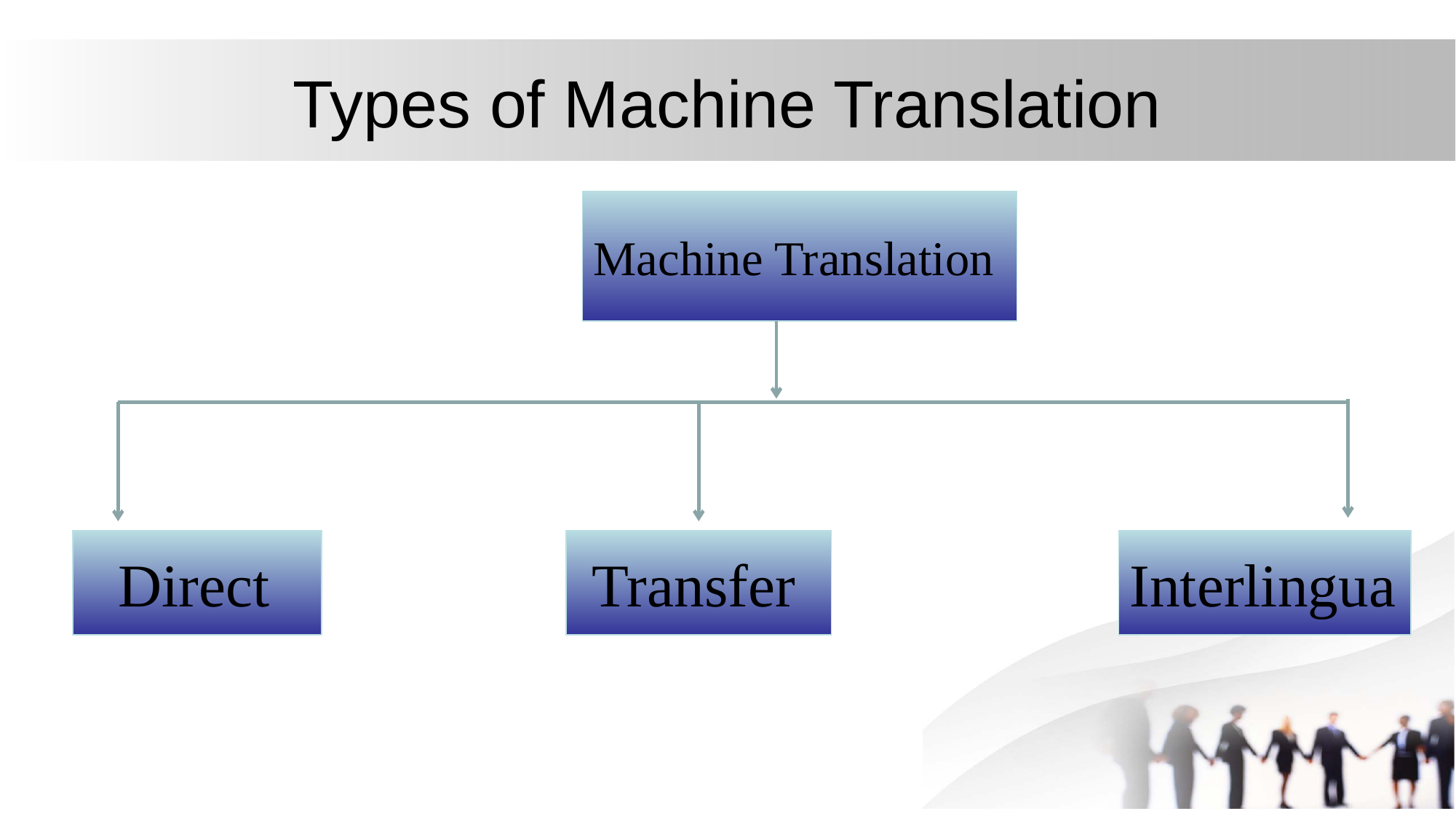

# Types of Machine Translation

Machine Translation
     Direct
 Transfer
Interlingua